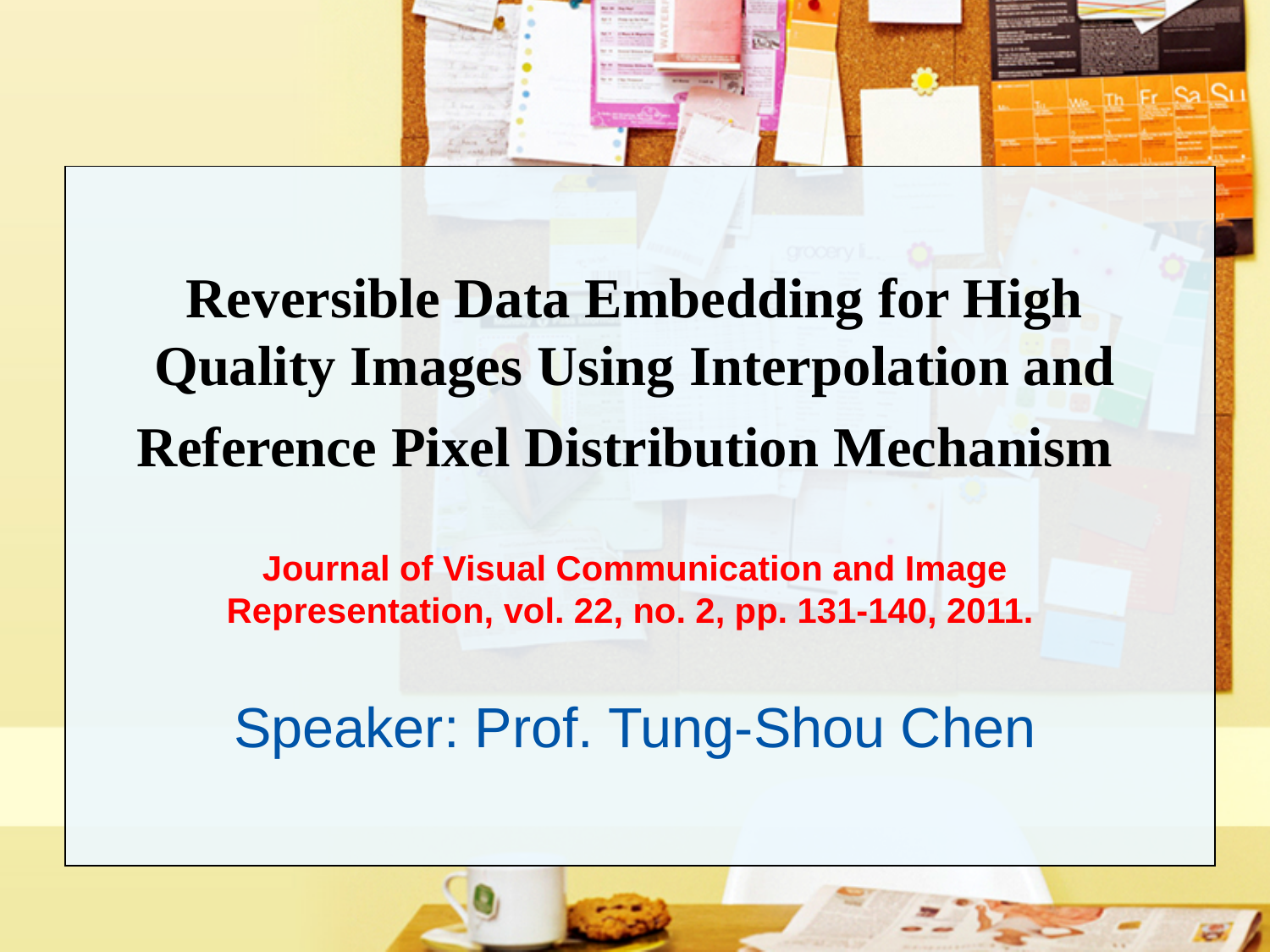

# Reversible Data Embedding for High Quality Images Using Interpolation and Reference Pixel Distribution Mechanism
Journal of Visual Communication and Image Representation, vol. 22, no. 2, pp. 131-140, 2011.

Speaker: Prof. Tung-Shou Chen